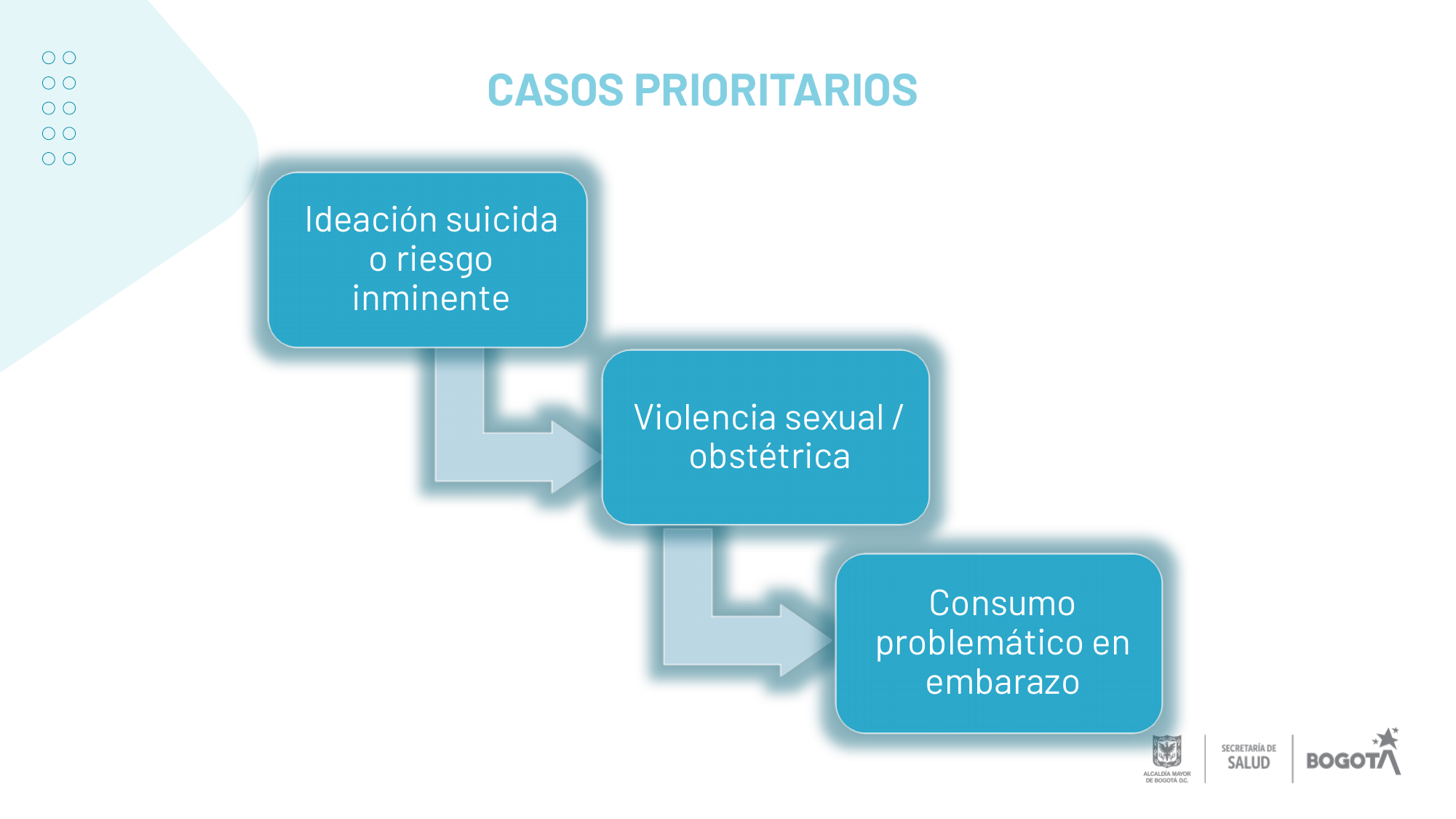

# CASOS PRIORITARIOS
Ideación suicida o riesgo inminente
Violencia sexual / obstétrica
Consumo problemático en embarazo